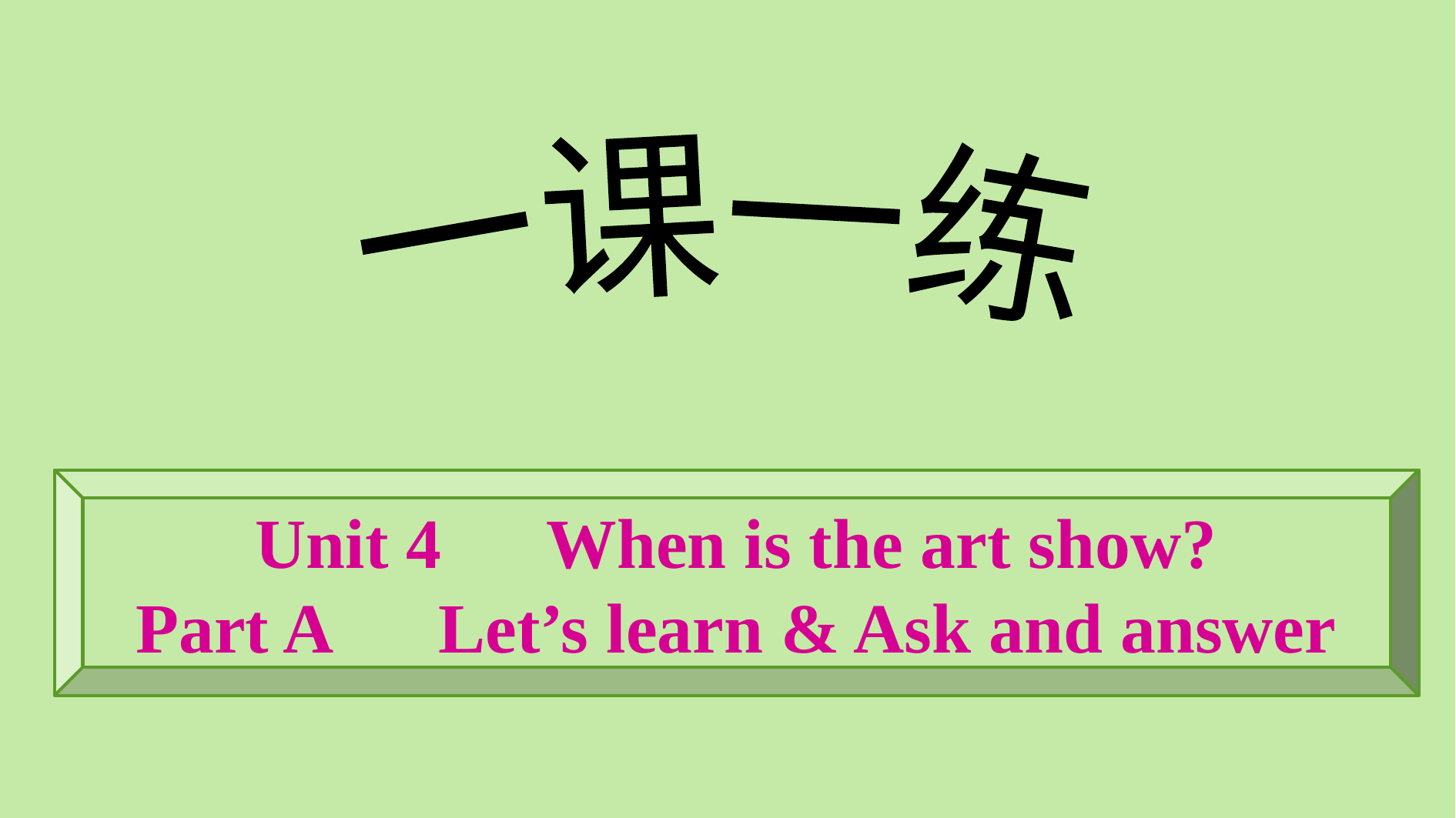

Unit 4　When is the art show?
Part A　Let’s learn & Ask and answer